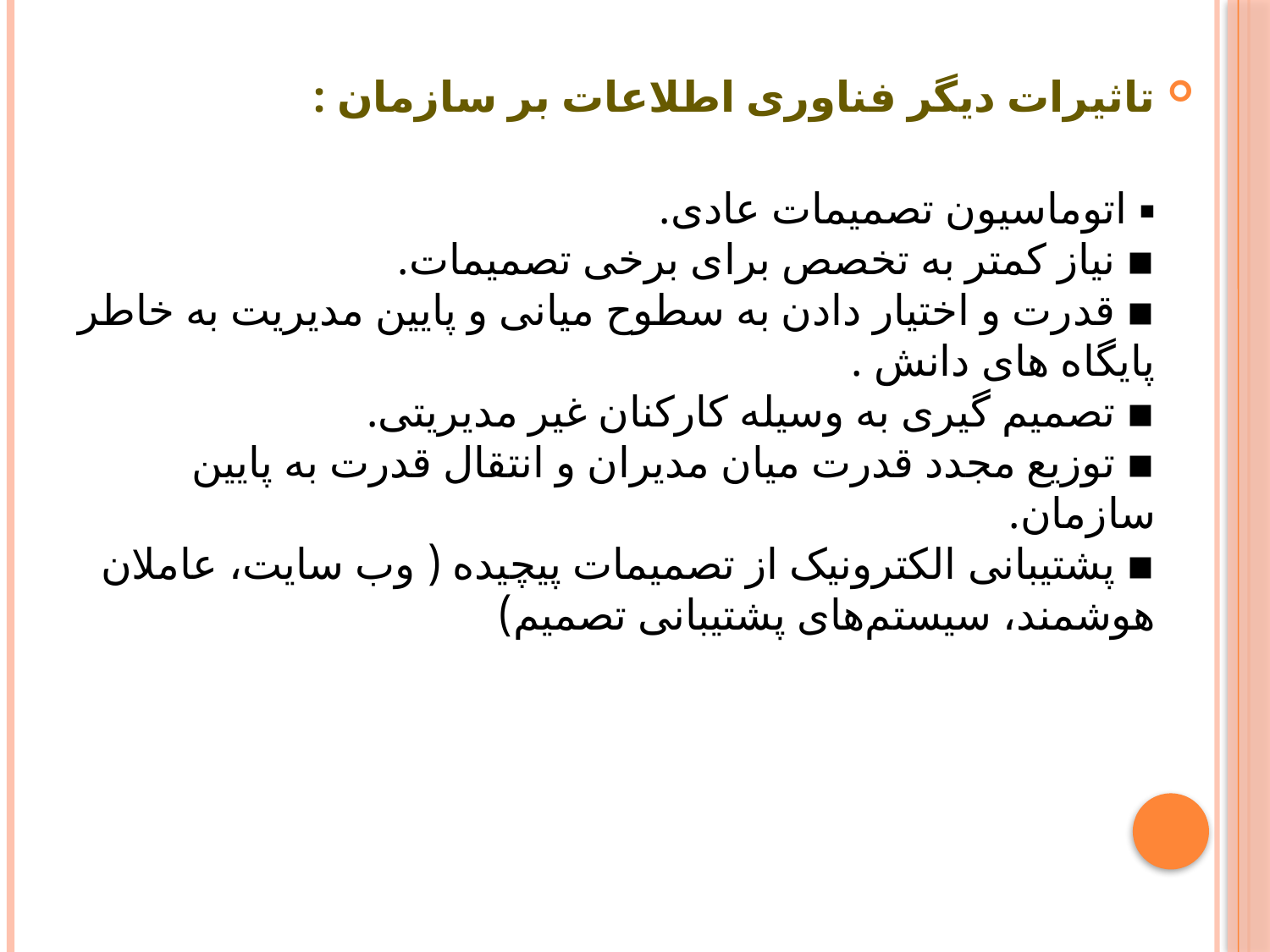

تاثیرات دیگر فناوری اطلاعات بر سازمان :
▪ اتوماسیون تصمیمات عادی.
▪ نیاز کمتر به تخصص برای برخی تصمیمات.
▪ قدرت و اختیار دادن به سطوح میانی و پایین مدیریت به خاطر پایگاه های دانش .
▪ تصمیم گیری به وسیله کارکنان غیر مدیریتی.
▪ توزیع مجدد قدرت میان مدیران و انتقال قدرت به پایین سازمان.
▪ پشتیبانی الکترونیک از تصمیمات پیچیده ( وب سایت، عاملان هوشمند، سیستم‌های پشتیبانی تصمیم)